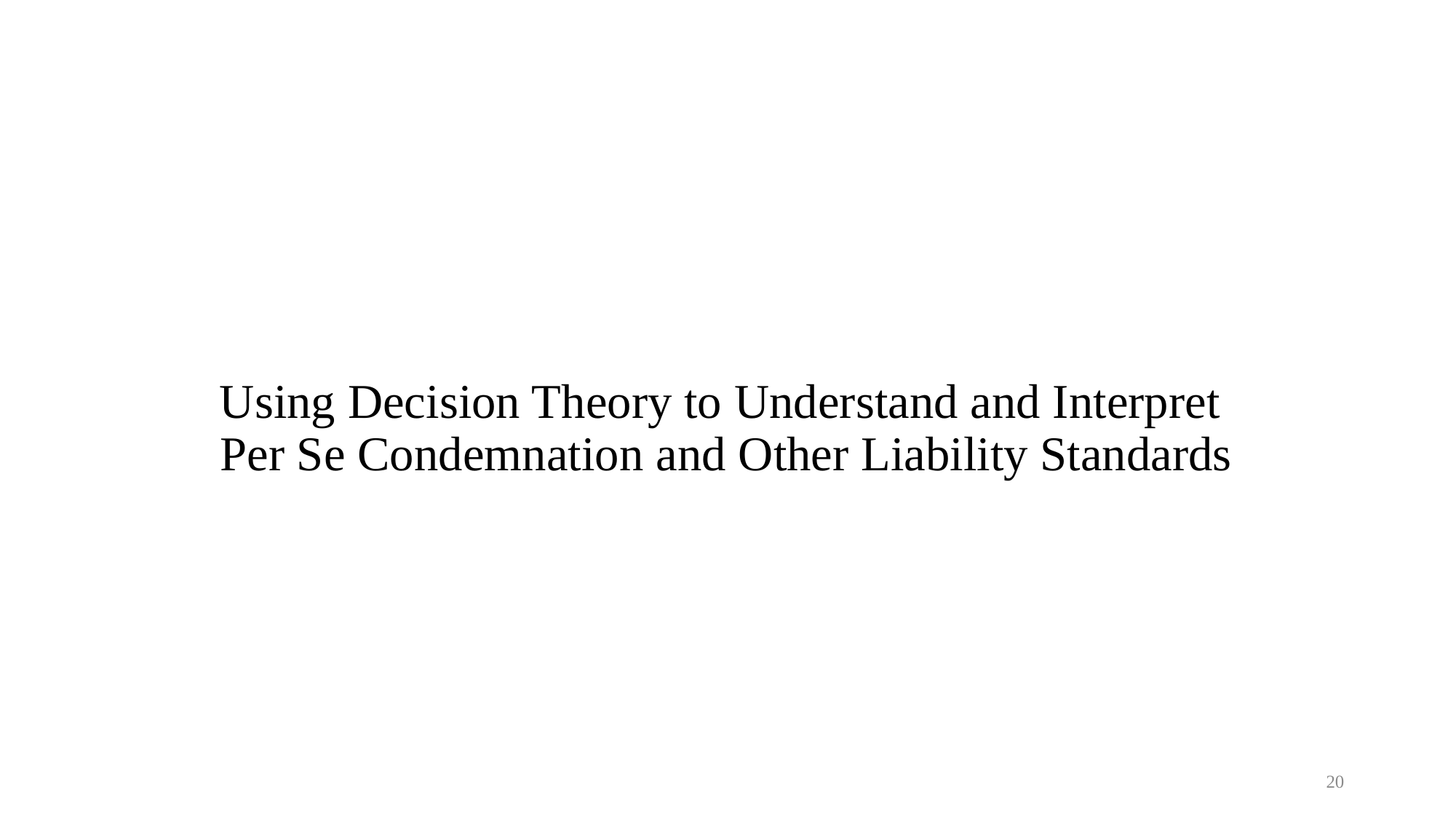

# Using Decision Theory to Understand and Interpret Per Se Condemnation and Other Liability Standards

20